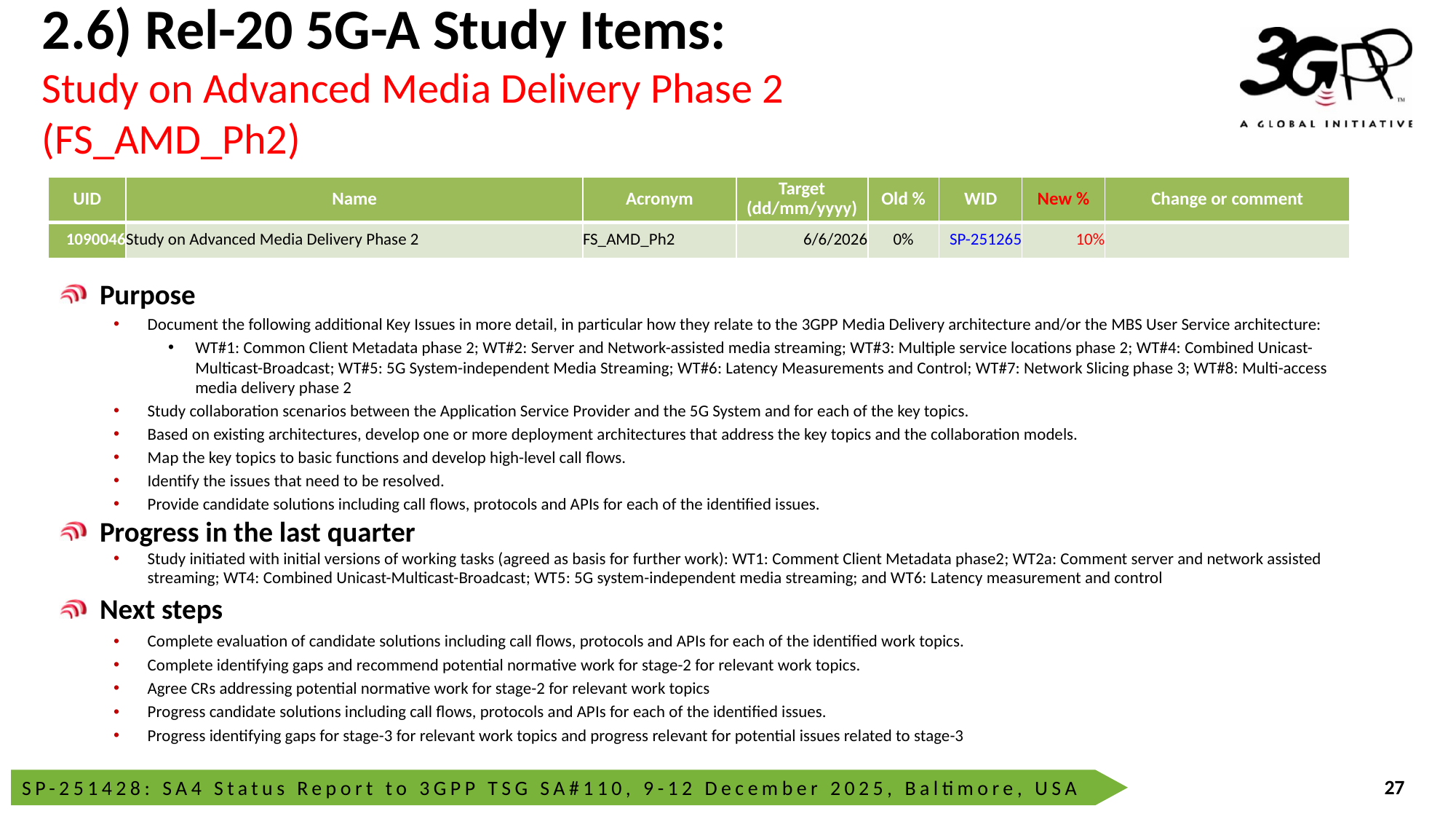

# 2.6) Rel-20 5G-A Study Items: Study on Advanced Media Delivery Phase 2 (FS_AMD_Ph2)
| UID | Name | Acronym | Target (dd/mm/yyyy) | Old % | WID | New % | Change or comment |
| --- | --- | --- | --- | --- | --- | --- | --- |
| 1090046 | Study on Advanced Media Delivery Phase 2 | FS\_AMD\_Ph2 | 6/6/2026 | 0% | SP-251265 | 10% |  |
Purpose
Document the following additional Key Issues in more detail, in particular how they relate to the 3GPP Media Delivery architecture and/or the MBS User Service architecture:
WT#1: Common Client Metadata phase 2; WT#2: Server and Network-assisted media streaming; WT#3: Multiple service locations phase 2; WT#4: Combined Unicast-Multicast-Broadcast; WT#5: 5G System-independent Media Streaming; WT#6: Latency Measurements and Control; WT#7: Network Slicing phase 3; WT#8: Multi-access media delivery phase 2
Study collaboration scenarios between the Application Service Provider and the 5G System and for each of the key topics.
Based on existing architectures, develop one or more deployment architectures that address the key topics and the collaboration models.
Map the key topics to basic functions and develop high-level call flows.
Identify the issues that need to be resolved.
Provide candidate solutions including call flows, protocols and APIs for each of the identified issues.
Progress in the last quarter
Study initiated with initial versions of working tasks (agreed as basis for further work): WT1: Comment Client Metadata phase2; WT2a: Comment server and network assisted streaming; WT4: Combined Unicast-Multicast-Broadcast; WT5: 5G system-independent media streaming; and WT6: Latency measurement and control
Next steps
Complete evaluation of candidate solutions including call flows, protocols and APIs for each of the identified work topics.
Complete identifying gaps and recommend potential normative work for stage-2 for relevant work topics.
Agree CRs addressing potential normative work for stage-2 for relevant work topics
Progress candidate solutions including call flows, protocols and APIs for each of the identified issues.
Progress identifying gaps for stage-3 for relevant work topics and progress relevant for potential issues related to stage-3